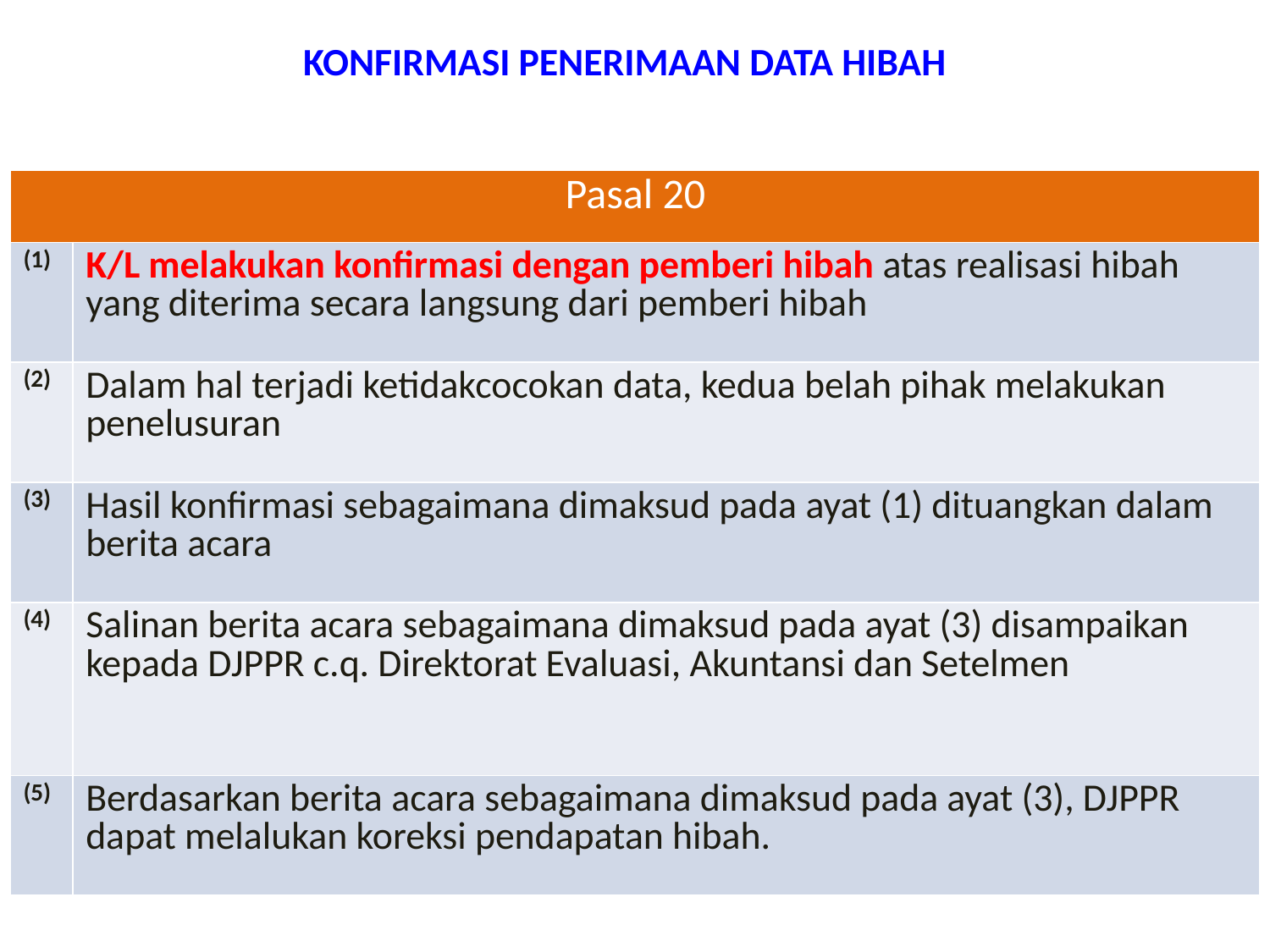

# KONFIRMASI PENERIMAAN DATA HIBAH
| Pasal 20 |  |
| --- | --- |
| (1) | K/L melakukan konfirmasi dengan pemberi hibah atas realisasi hibah yang diterima secara langsung dari pemberi hibah |
| (2) | Dalam hal terjadi ketidakcocokan data, kedua belah pihak melakukan penelusuran |
| (3) | Hasil konfirmasi sebagaimana dimaksud pada ayat (1) dituangkan dalam berita acara |
| (4) | Salinan berita acara sebagaimana dimaksud pada ayat (3) disampaikan kepada DJPPR c.q. Direktorat Evaluasi, Akuntansi dan Setelmen |
| (5) | Berdasarkan berita acara sebagaimana dimaksud pada ayat (3), DJPPR dapat melalukan koreksi pendapatan hibah. |
17